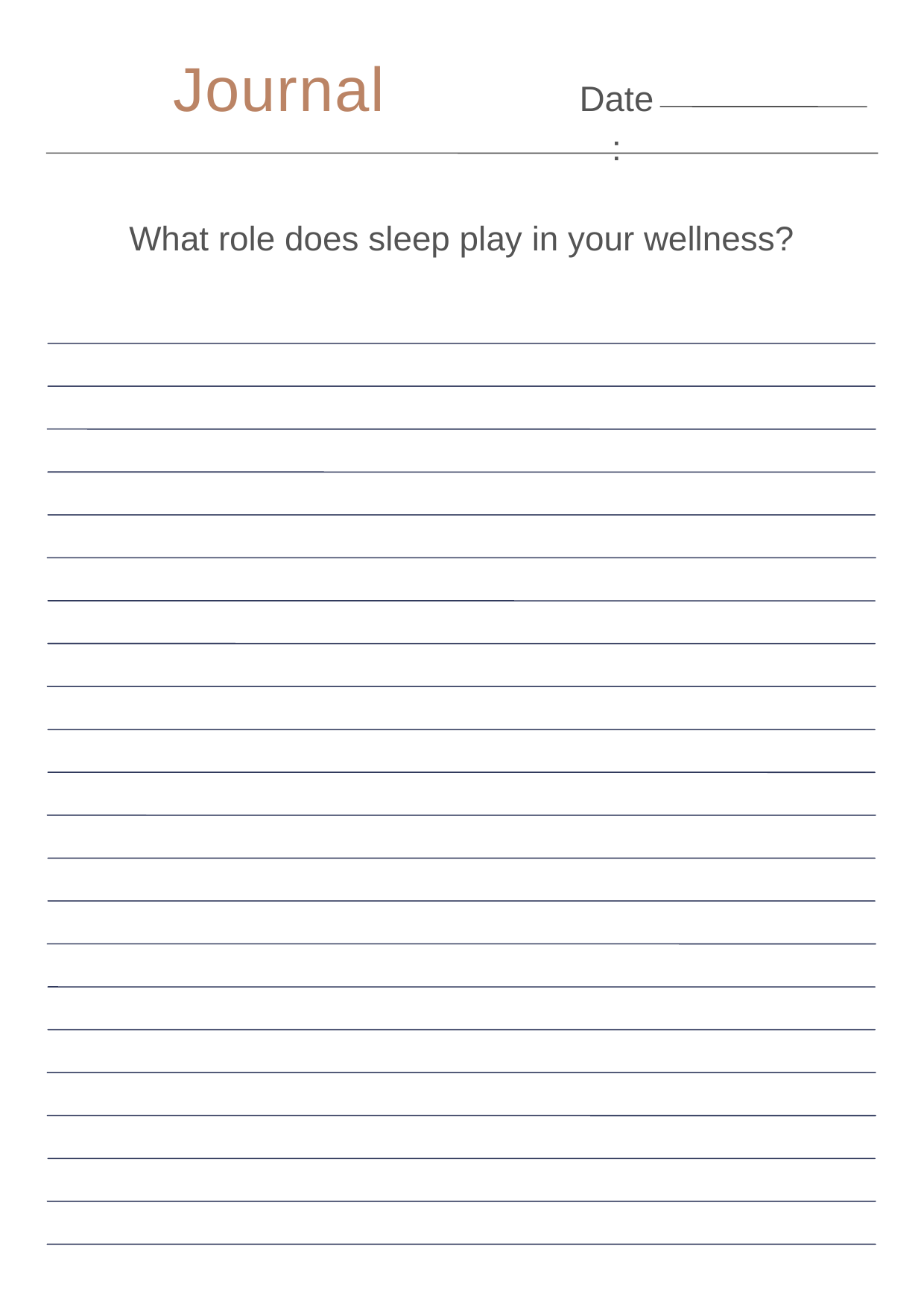

Journal
Date:

What role does sleep play in your wellness?